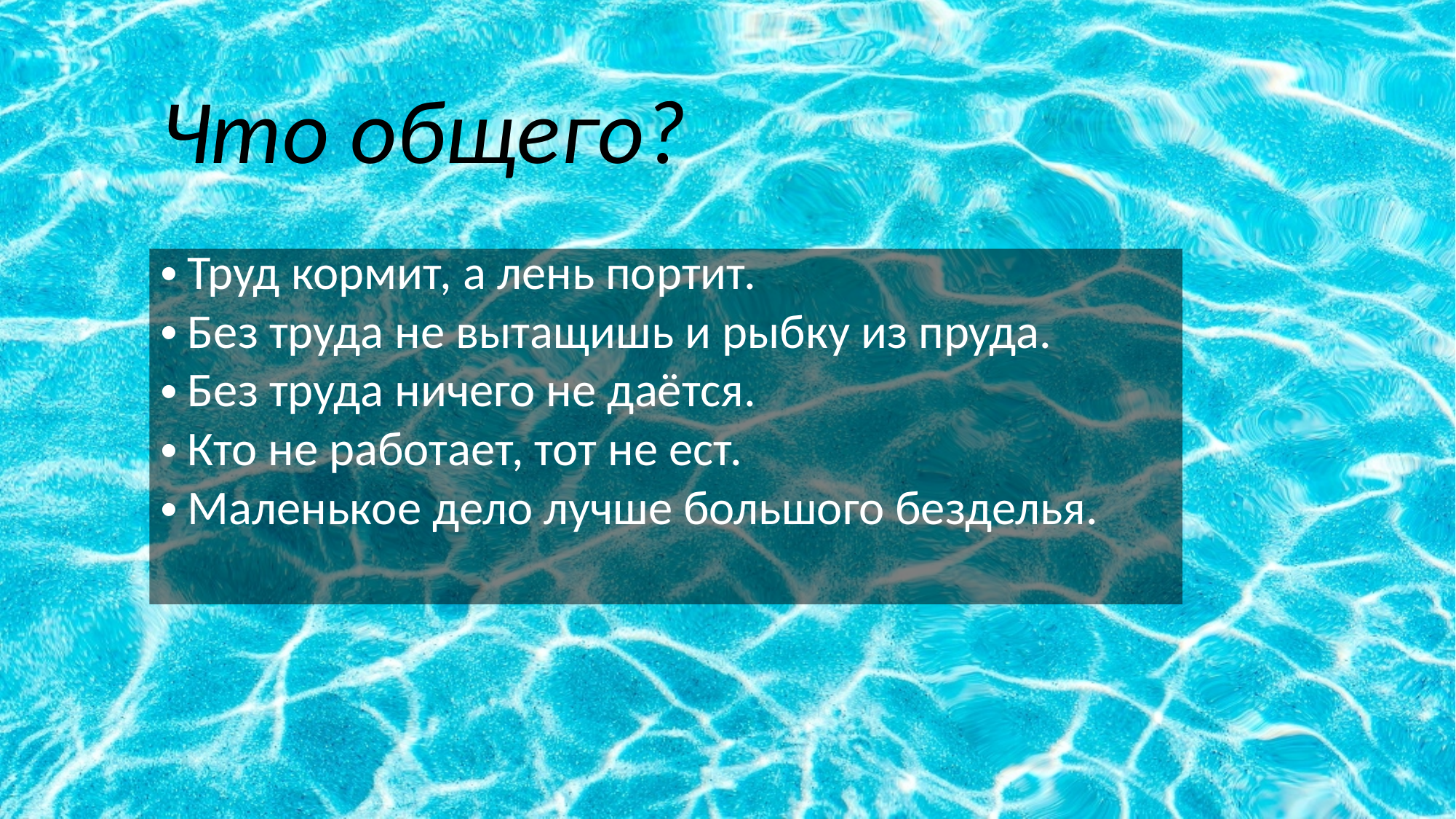

# Что общего?
Труд кормит, а лень портит.
Без труда не вытащишь и рыбку из пруда.
Без труда ничего не даётся.
Кто не работает, тот не ест.
Маленькое дело лучше большого безделья.